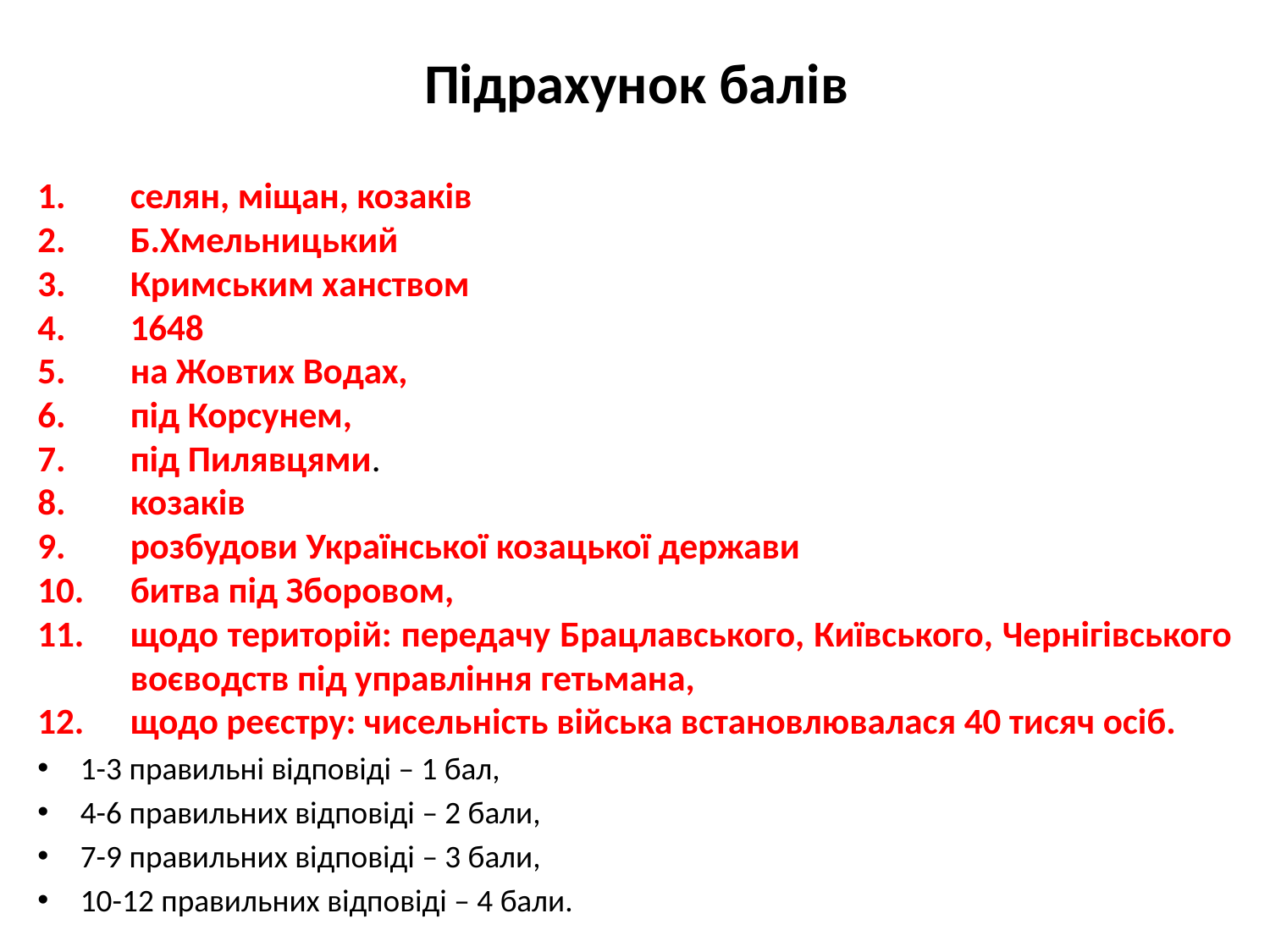

# Підрахунок балів
селян, міщан, козаків
Б.Хмельницький
Кримським ханством
1648
на Жовтих Водах,
під Корсунем,
під Пилявцями.
козаків
розбудови Української козацької держави
битва під Зборовом,
щодо територій: передачу Брацлавського, Київського, Чернігівського воєводств під управління гетьмана,
щодо реєстру: чисельність війська встановлювалася 40 тисяч осіб.
1-3 правильні відповіді – 1 бал,
4-6 правильних відповіді – 2 бали,
7-9 правильних відповіді – 3 бали,
10-12 правильних відповіді – 4 бали.